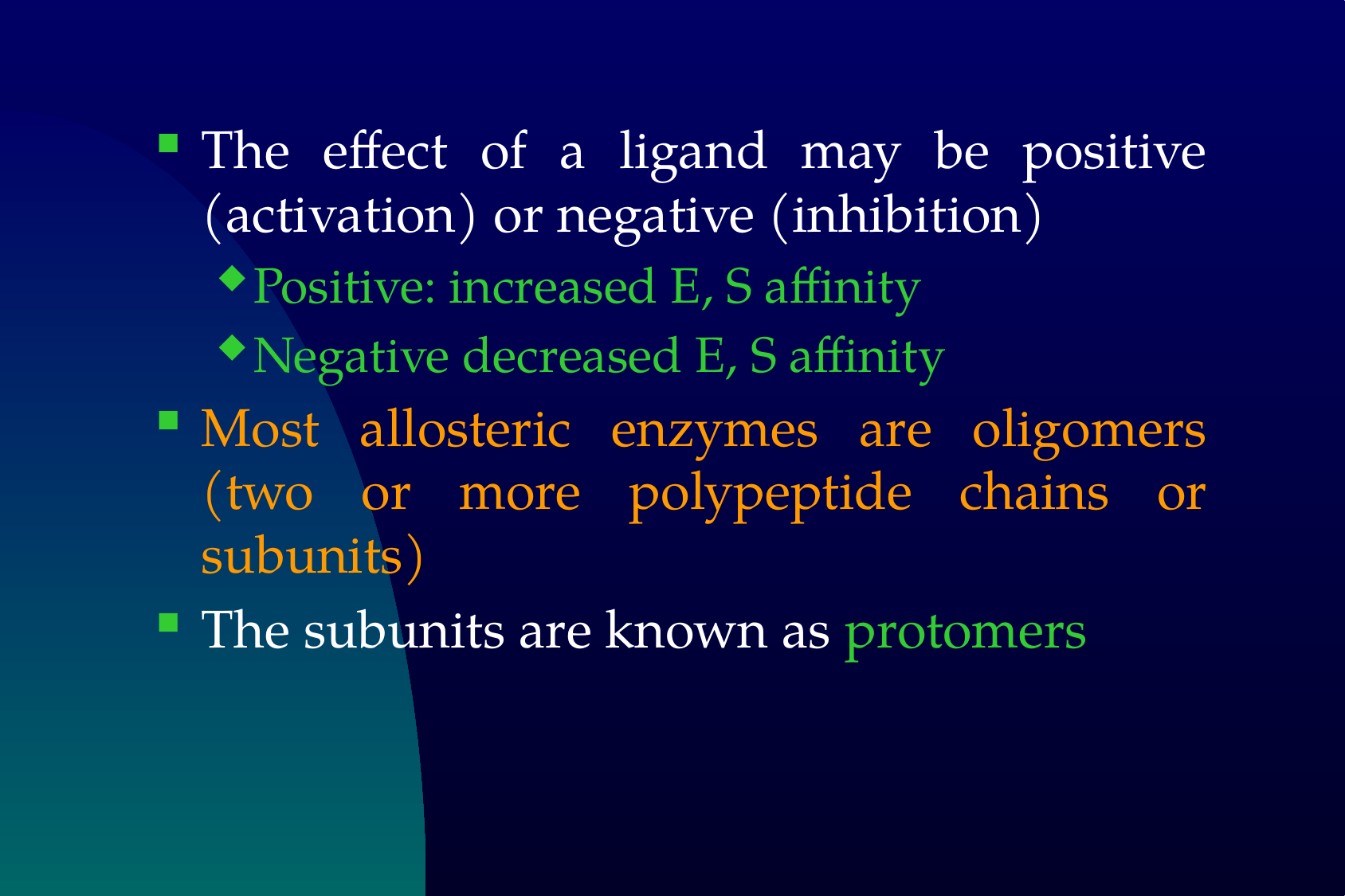

The effect of a ligand may be positive (activation) or negative (inhibition)
Positive: increased E, S affinity
Negative decreased E, S affinity
Most allosteric enzymes are oligomers (two or more polypeptide chains or subunits)
The subunits are known as protomers